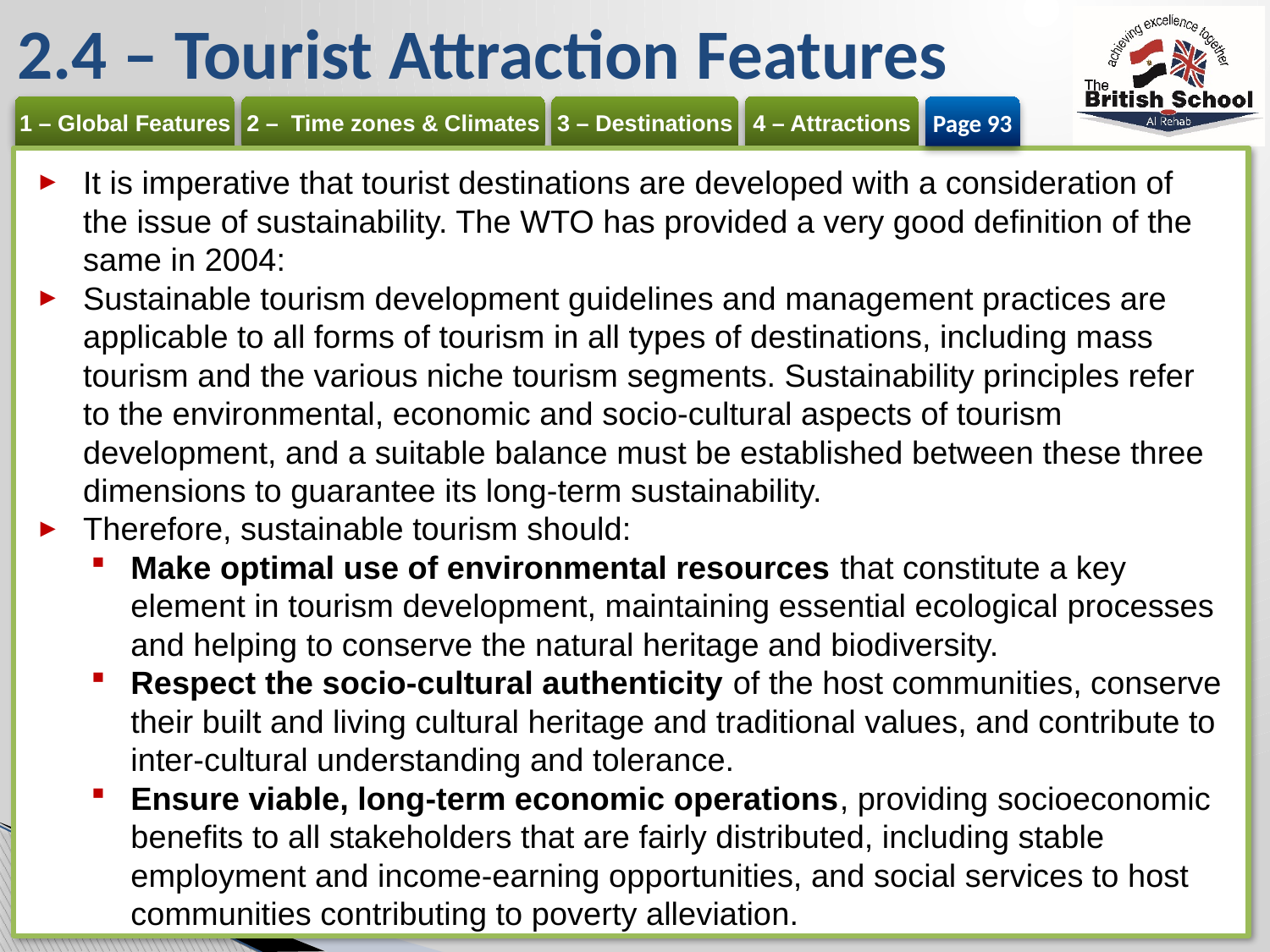

# 2.4 – Tourist Attraction Features
Page 93
It is imperative that tourist destinations are developed with a consideration of the issue of sustainability. The WTO has provided a very good definition of the same in 2004:
Sustainable tourism development guidelines and management practices are applicable to all forms of tourism in all types of destinations, including mass tourism and the various niche tourism segments. Sustainability principles refer to the environmental, economic and socio-cultural aspects of tourism development, and a suitable balance must be established between these three dimensions to guarantee its long-term sustainability.
Therefore, sustainable tourism should:
Make optimal use of environmental resources that constitute a key element in tourism development, maintaining essential ecological processes and helping to conserve the natural heritage and biodiversity.
Respect the socio-cultural authenticity of the host communities, conserve their built and living cultural heritage and traditional values, and contribute to inter-cultural understanding and tolerance.
Ensure viable, long-term economic operations, providing socioeconomic benefits to all stakeholders that are fairly distributed, including stable employment and income-earning opportunities, and social services to host communities contributing to poverty alleviation.